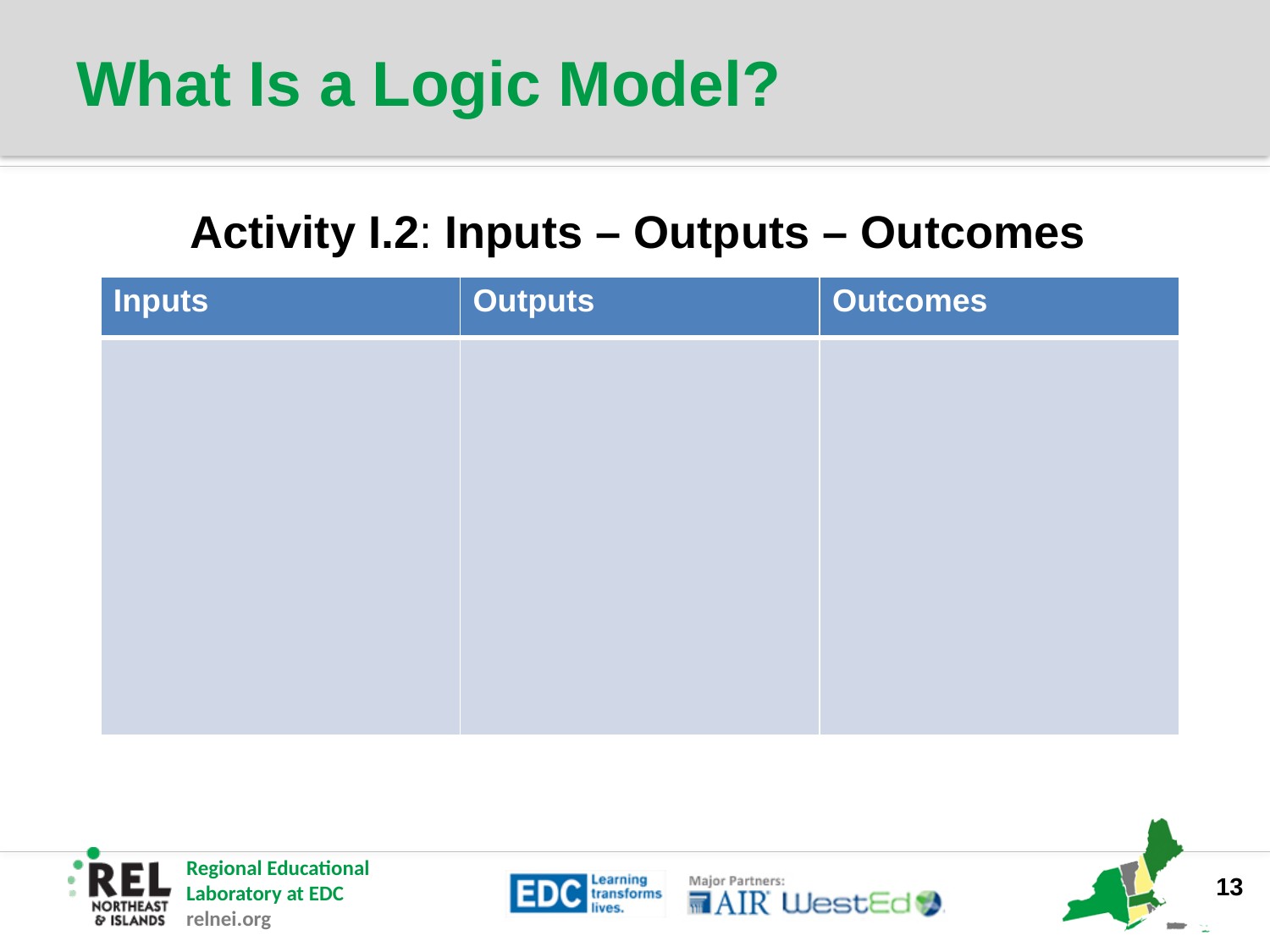

# What Is a Logic Model?
Activity I.2: Inputs – Outputs – Outcomes
| Inputs | Outputs | Outcomes |
| --- | --- | --- |
|  |  |  |
13